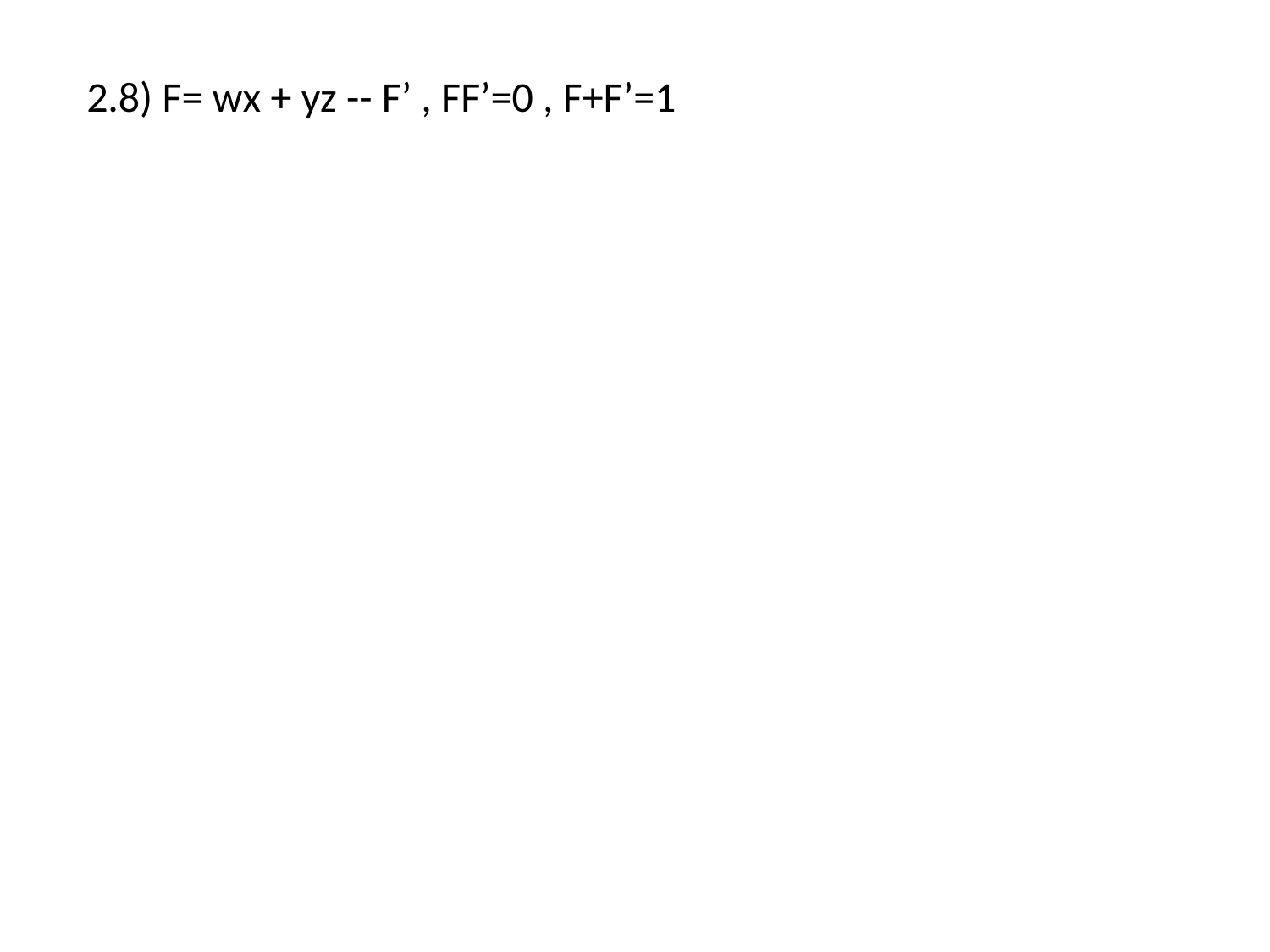

2.8) F= wx + yz -- F’ , FF’=0 , F+F’=1